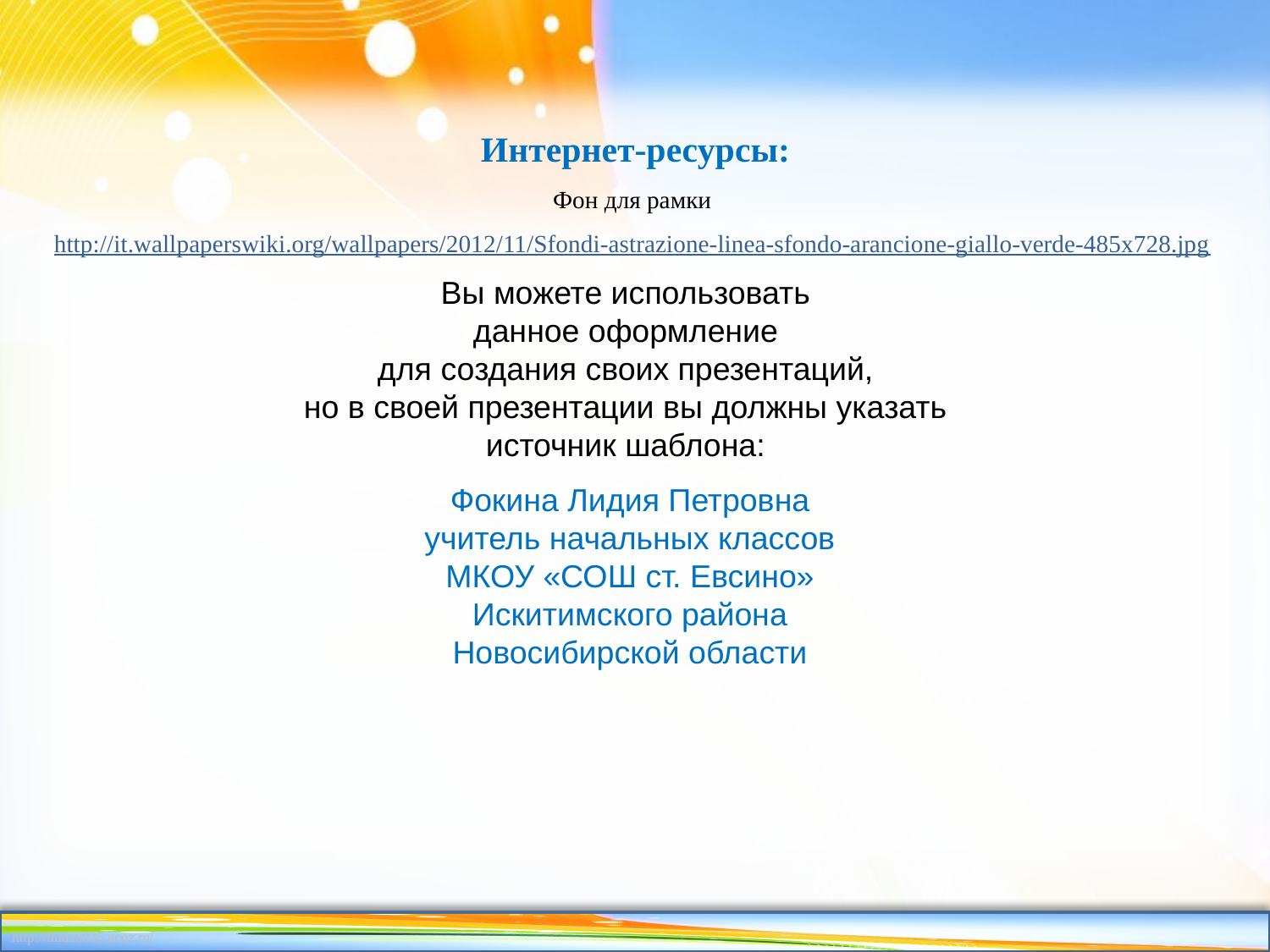

Интернет-ресурсы:
Фон для рамки http://it.wallpaperswiki.org/wallpapers/2012/11/Sfondi-astrazione-linea-sfondo-arancione-giallo-verde-485x728.jpg

Вы можете использовать
данное оформление
для создания своих презентаций,
но в своей презентации вы должны указать
источник шаблона:

Фокина Лидия Петровна
учитель начальных классов
МКОУ «СОШ ст. Евсино»
Искитимского района
Новосибирской области